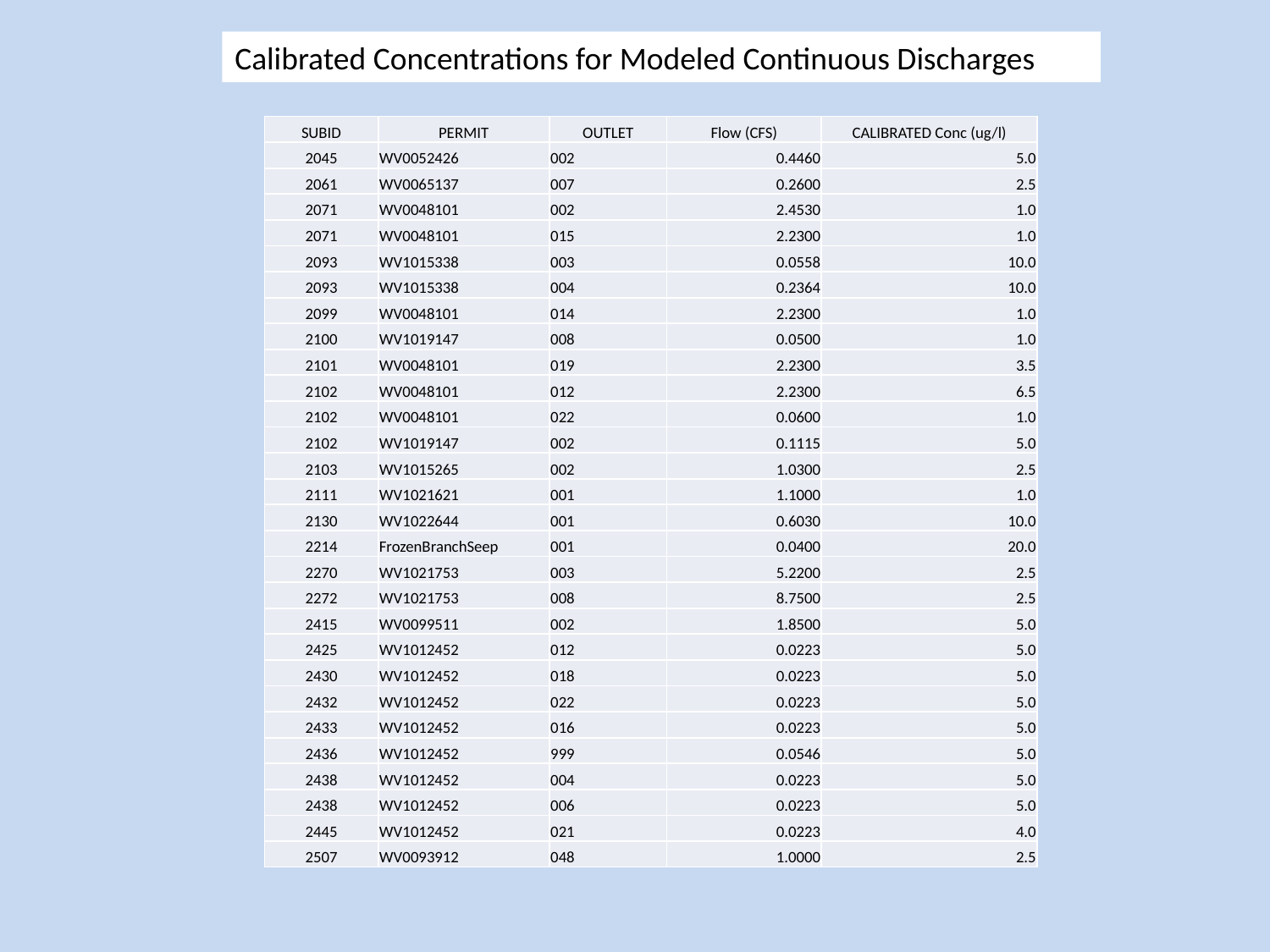

Calibrated Concentrations for Modeled Continuous Discharges
| SUBID | PERMIT | OUTLET | Flow (CFS) | CALIBRATED Conc (ug/l) |
| --- | --- | --- | --- | --- |
| 2045 | WV0052426 | 002 | 0.4460 | 5.0 |
| 2061 | WV0065137 | 007 | 0.2600 | 2.5 |
| 2071 | WV0048101 | 002 | 2.4530 | 1.0 |
| 2071 | WV0048101 | 015 | 2.2300 | 1.0 |
| 2093 | WV1015338 | 003 | 0.0558 | 10.0 |
| 2093 | WV1015338 | 004 | 0.2364 | 10.0 |
| 2099 | WV0048101 | 014 | 2.2300 | 1.0 |
| 2100 | WV1019147 | 008 | 0.0500 | 1.0 |
| 2101 | WV0048101 | 019 | 2.2300 | 3.5 |
| 2102 | WV0048101 | 012 | 2.2300 | 6.5 |
| 2102 | WV0048101 | 022 | 0.0600 | 1.0 |
| 2102 | WV1019147 | 002 | 0.1115 | 5.0 |
| 2103 | WV1015265 | 002 | 1.0300 | 2.5 |
| 2111 | WV1021621 | 001 | 1.1000 | 1.0 |
| 2130 | WV1022644 | 001 | 0.6030 | 10.0 |
| 2214 | FrozenBranchSeep | 001 | 0.0400 | 20.0 |
| 2270 | WV1021753 | 003 | 5.2200 | 2.5 |
| 2272 | WV1021753 | 008 | 8.7500 | 2.5 |
| 2415 | WV0099511 | 002 | 1.8500 | 5.0 |
| 2425 | WV1012452 | 012 | 0.0223 | 5.0 |
| 2430 | WV1012452 | 018 | 0.0223 | 5.0 |
| 2432 | WV1012452 | 022 | 0.0223 | 5.0 |
| 2433 | WV1012452 | 016 | 0.0223 | 5.0 |
| 2436 | WV1012452 | 999 | 0.0546 | 5.0 |
| 2438 | WV1012452 | 004 | 0.0223 | 5.0 |
| 2438 | WV1012452 | 006 | 0.0223 | 5.0 |
| 2445 | WV1012452 | 021 | 0.0223 | 4.0 |
| 2507 | WV0093912 | 048 | 1.0000 | 2.5 |